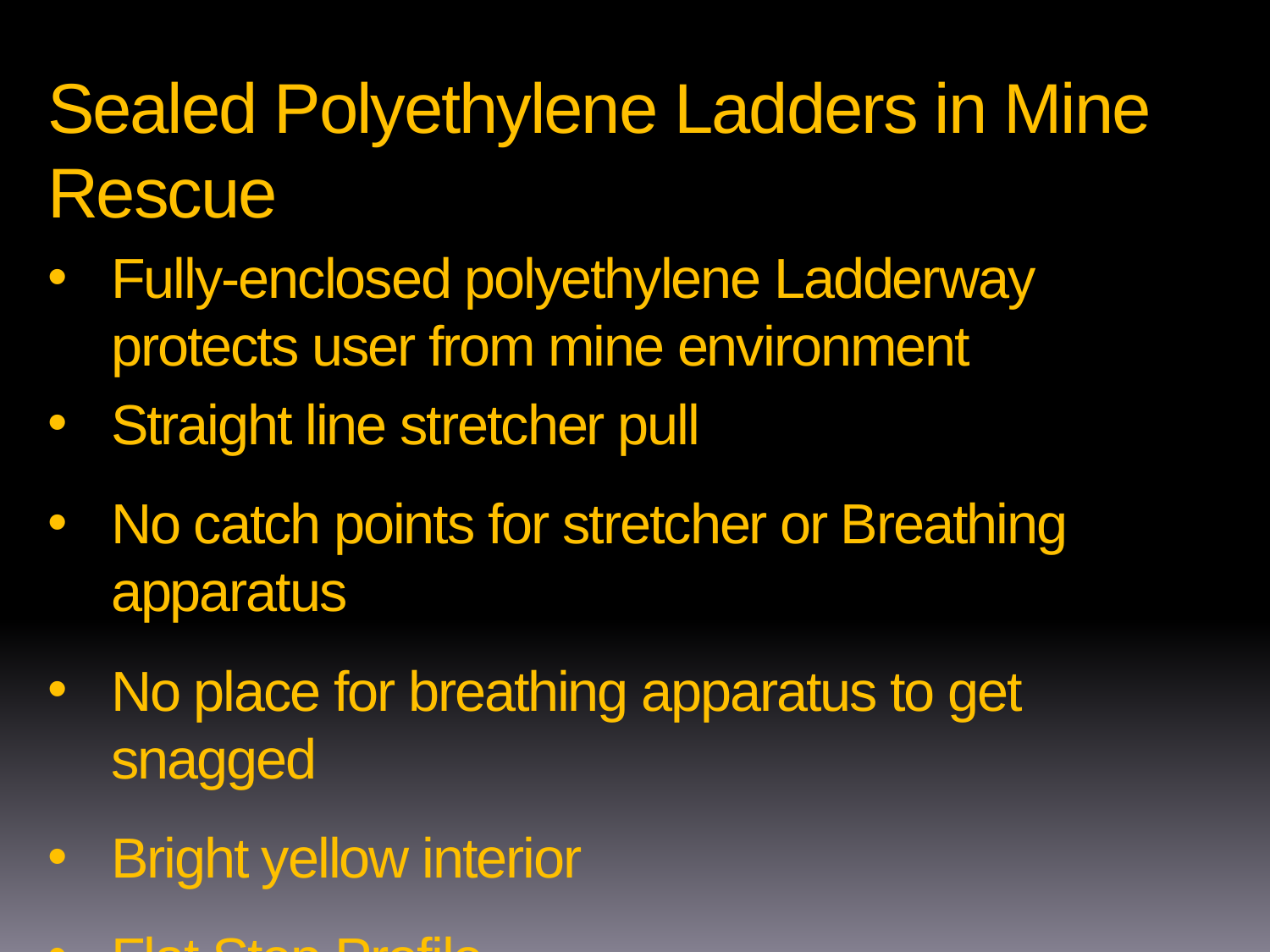

Sealed Polyethylene Ladders in Mine Rescue
Fully-enclosed polyethylene Ladderway protects user from mine environment
Straight line stretcher pull
No catch points for stretcher or Breathing apparatus
No place for breathing apparatus to get snagged
Bright yellow interior
Flat Step Profile